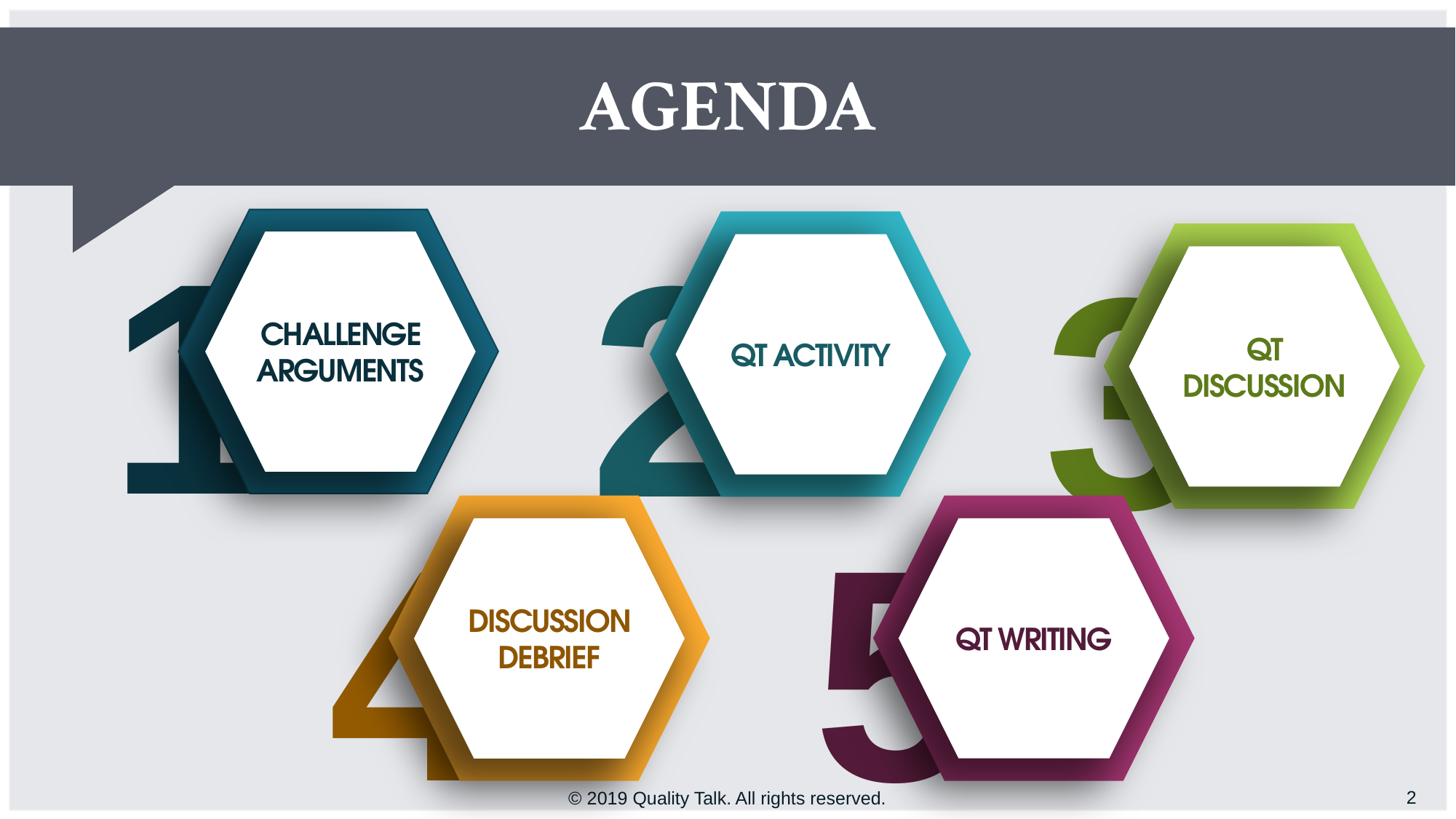

# AGENDA

CHALLENGE ARGUMENTS
1

QT ACTIVITY
2

QT DISCUSSION
3

DISCUSSION DEBRIEF
4

QT WRITING
5
2
© 2019 Quality Talk. All rights reserved.